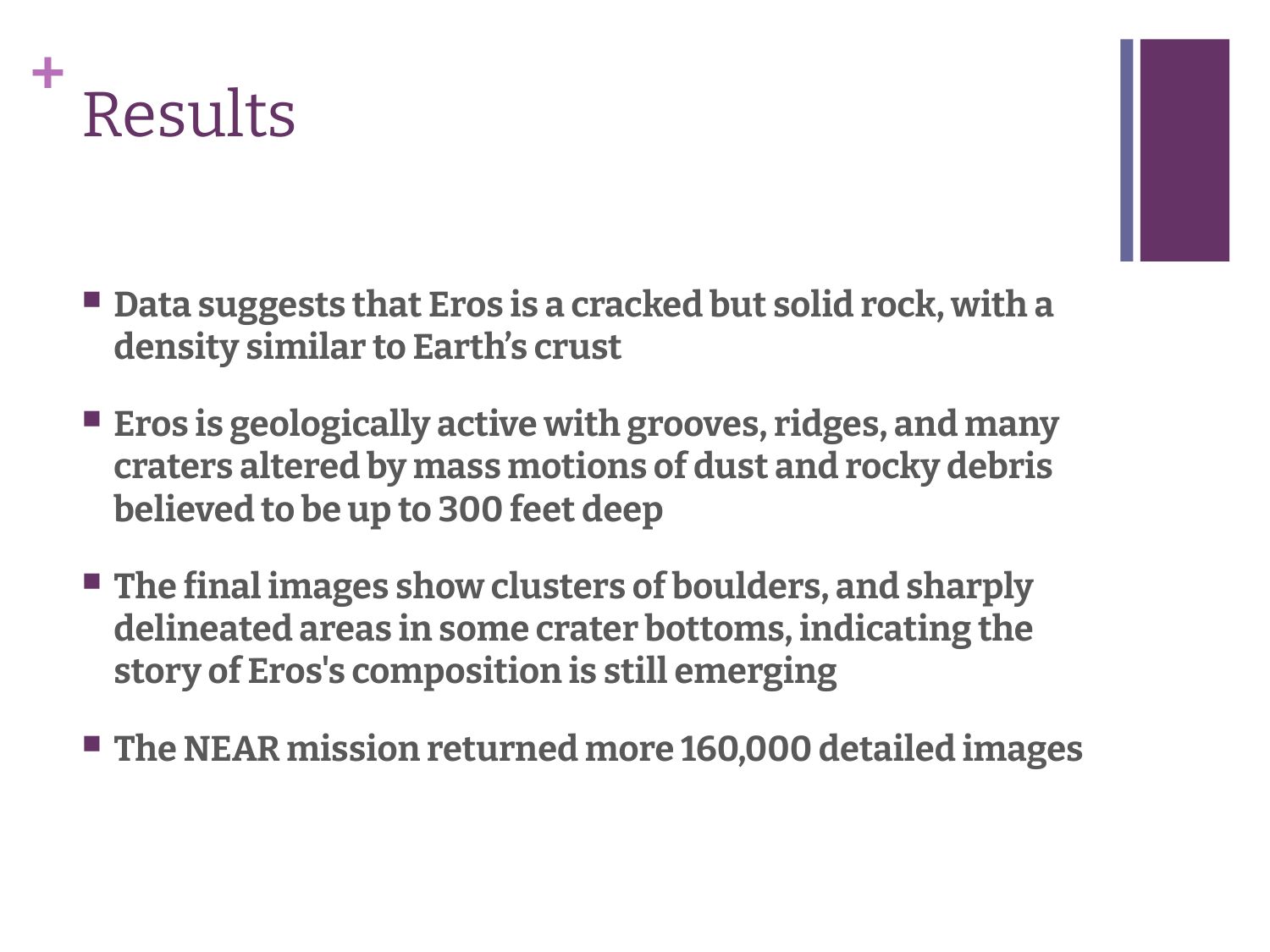

# Results
Data suggests that Eros is a cracked but solid rock, with a density similar to Earth’s crust
Eros is geologically active with grooves, ridges, and many craters altered by mass motions of dust and rocky debris believed to be up to 300 feet deep
The final images show clusters of boulders, and sharply delineated areas in some crater bottoms, indicating the story of Eros's composition is still emerging
The NEAR mission returned more 160,000 detailed images